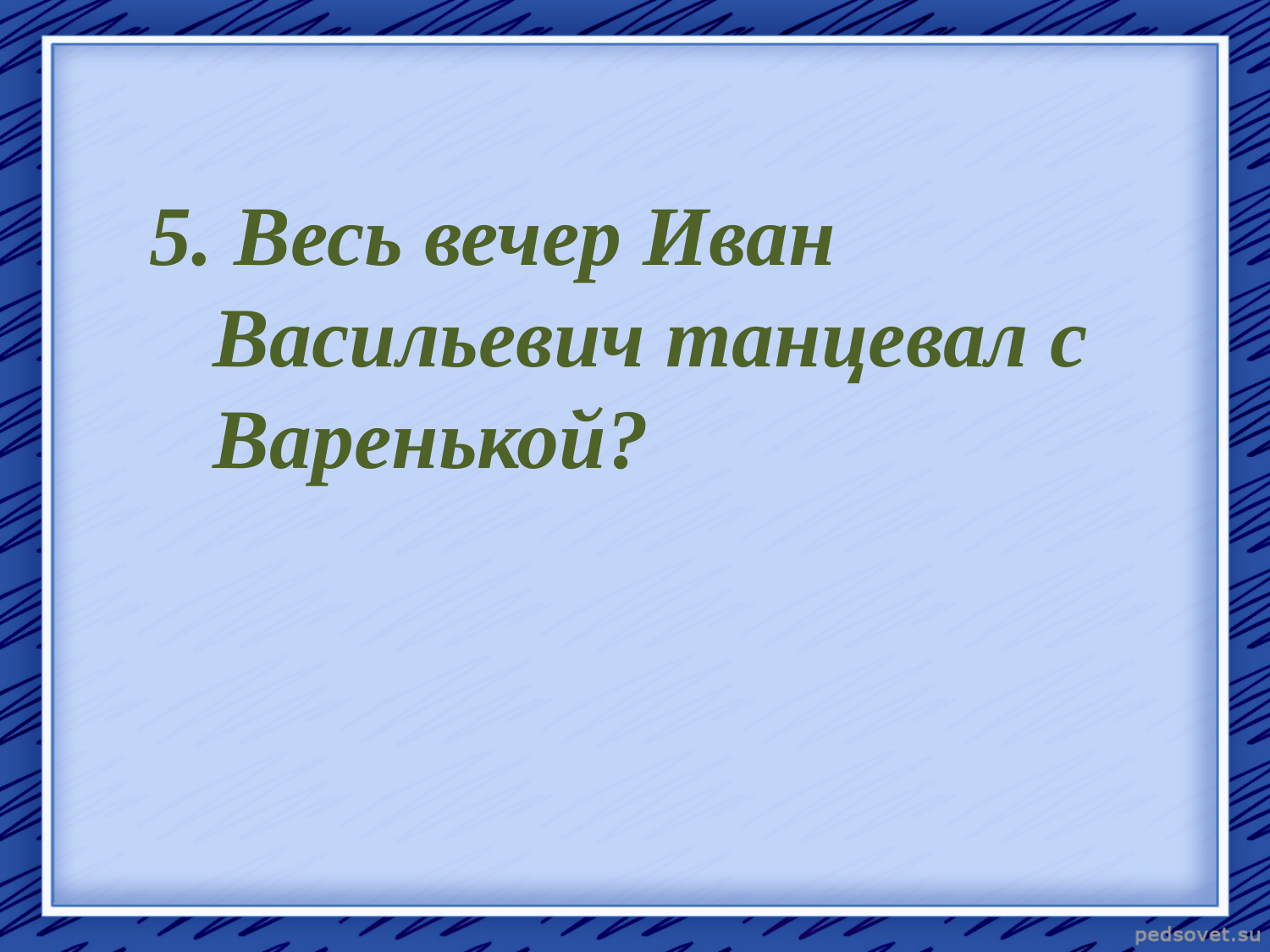

5. Весь вечер Иван
     Васильевич танцевал с
     Варенькой?